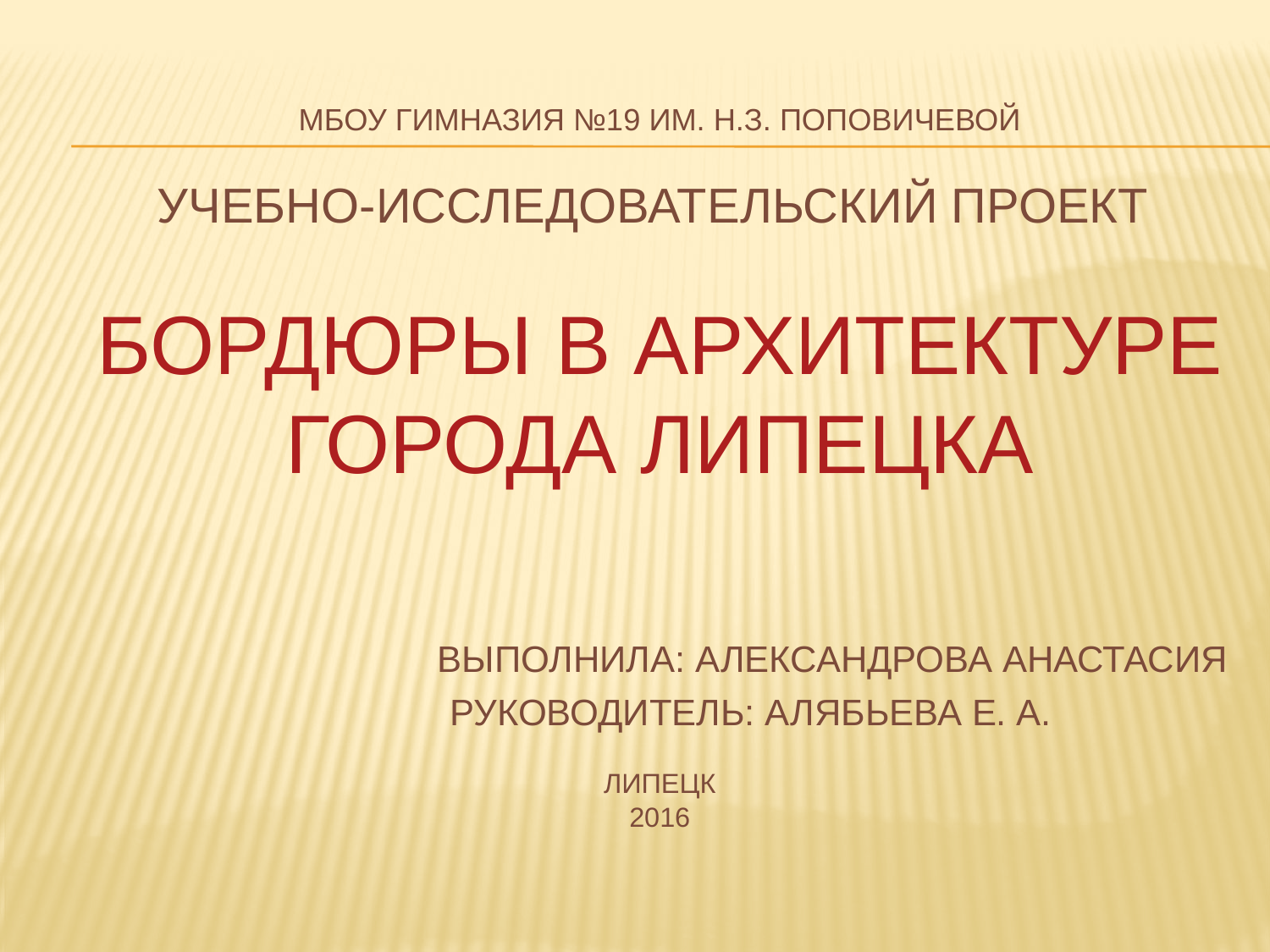

# МБОУ гимназия №19 им. Н.З. Поповичевой Учебно-исследовательский проект Бордюры в архитектуре города Липецка Выполнила: Александрова Анастасия Руководитель: Алябьева Е. А. Липецк 2016